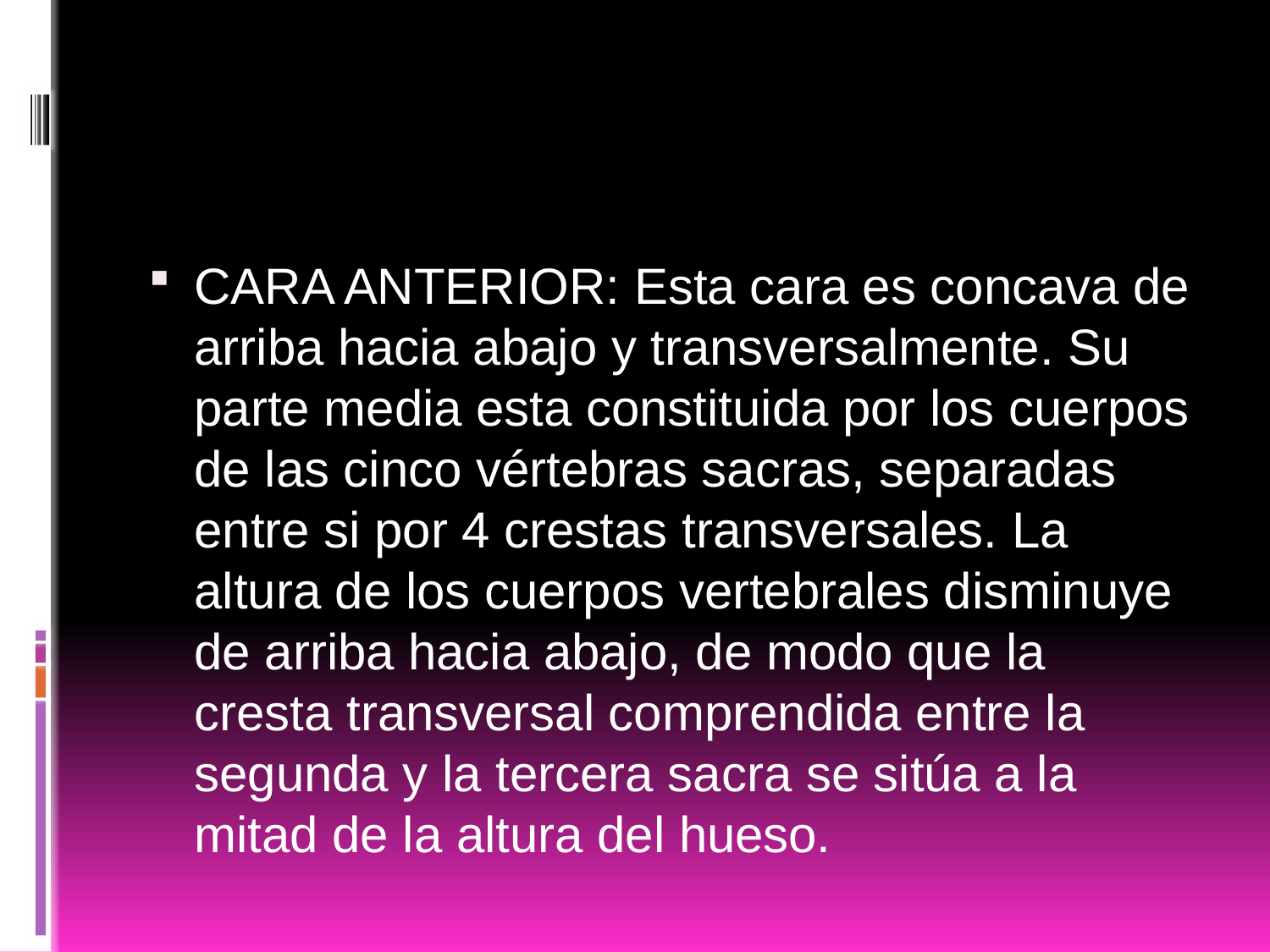

#
CARA ANTERIOR: Esta cara es concava de arriba hacia abajo y transversalmente. Su parte media esta constituida por los cuerpos de las cinco vértebras sacras, separadas entre si por 4 crestas transversales. La altura de los cuerpos vertebrales disminuye de arriba hacia abajo, de modo que la cresta transversal comprendida entre la segunda y la tercera sacra se sitúa a la mitad de la altura del hueso.